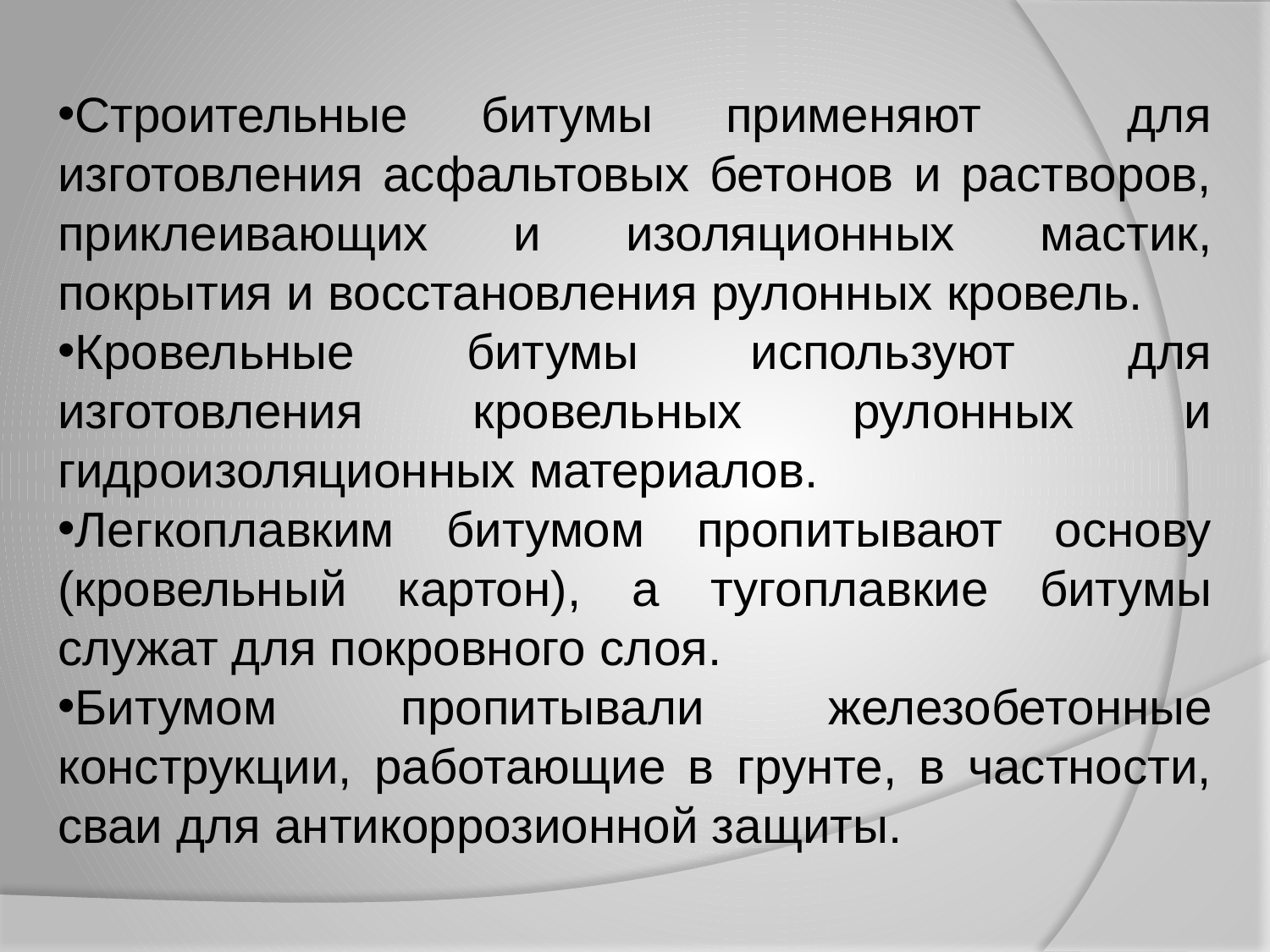

Строительные битумы применяют  для изготовления асфальтовых бетонов и растворов, приклеивающих и изоляционных мастик, покрытия и восстановления рулонных кровель.
Кровельные битумы используют для изготовления кровельных рулонных и гидроизоляционных материалов.
Легкоплавким битумом пропитывают основу (кровельный картон), а тугоплавкие битумы служат для покровного слоя.
Битумом пропитывали железобетонные конструкции, работающие в грунте, в частности, сваи для антикоррозионной защиты.